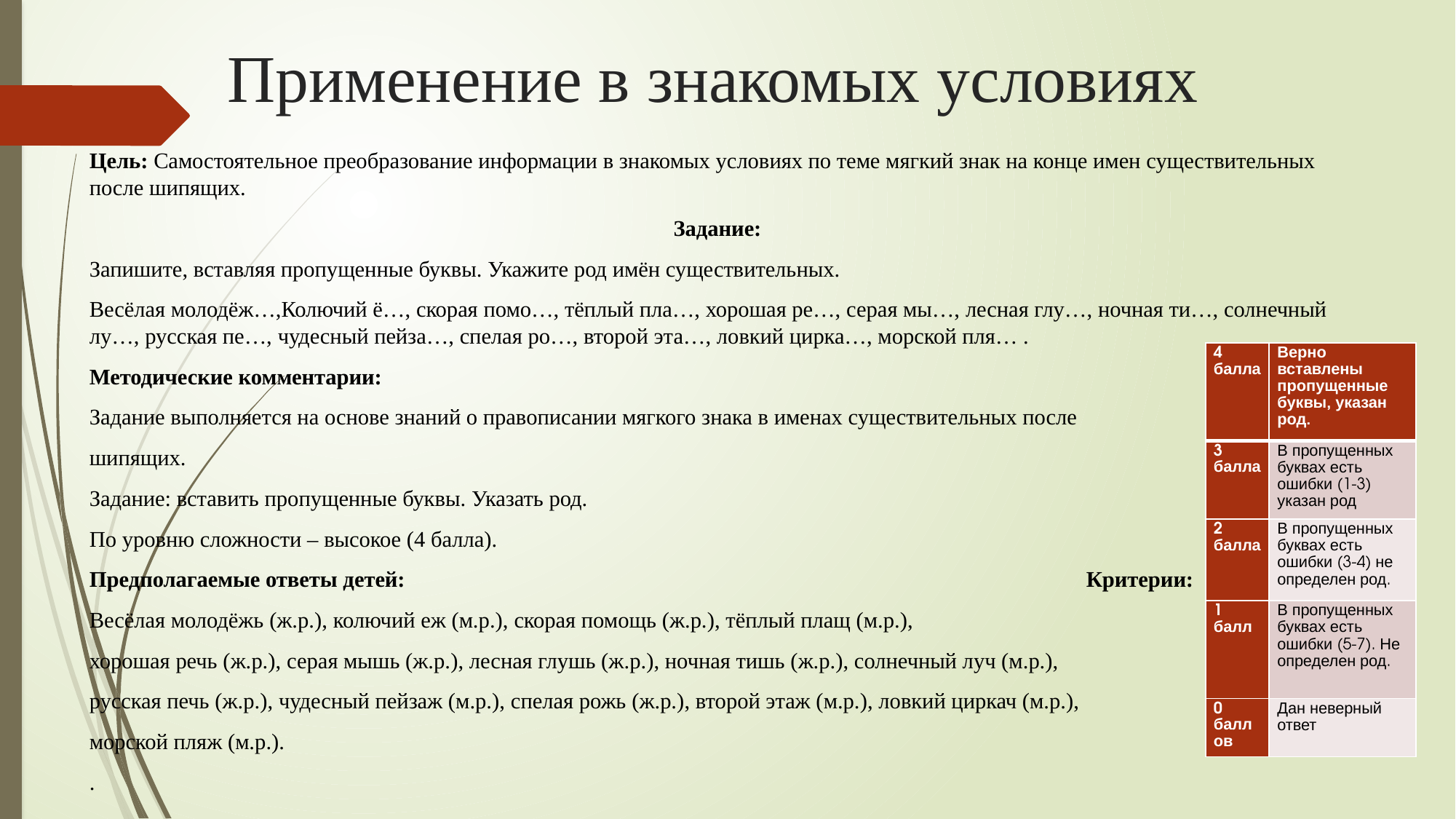

# Применение в знакомых условиях
Цель: Самостоятельное преобразование информации в знакомых условиях по теме мягкий знак на конце имен существительных после шипящих.
Задание:
Запишите, вставляя пропущенные буквы. Укажите род имён существительных.
Весёлая молодёж…,Колючий ё…, скорая помо…, тёплый пла…, хорошая ре…, серая мы…, лесная глу…, ночная ти…, солнечный лу…, русская пе…, чудесный пейза…, спелая ро…, второй эта…, ловкий цирка…, морской пля… .
Методические комментарии:
Задание выполняется на основе знаний о правописании мягкого знака в именах существительных после
шипящих.
Задание: вставить пропущенные буквы. Указать род.
По уровню сложности – высокое (4 балла).
Предполагаемые ответы детей:                                                                                                                         Критерии:
Весёлая молодёжь (ж.р.), колючий еж (м.р.), скорая помощь (ж.р.), тёплый плащ (м.р.),
хорошая речь (ж.р.), серая мышь (ж.р.), лесная глушь (ж.р.), ночная тишь (ж.р.), солнечный луч (м.р.),
русская печь (ж.р.), чудесный пейзаж (м.р.), спелая рожь (ж.р.), второй этаж (м.р.), ловкий циркач (м.р.),
морской пляж (м.р.).
.

| 4 балла | Верно вставлены пропущенные буквы, указан род. |
| --- | --- |
| 3 балла | В пропущенных буквах есть ошибки (1-3) указан род |
| 2 балла | В пропущенных буквах есть ошибки (3-4) не определен род. |
| 1 балл | В пропущенных буквах есть ошибки (5-7). Не определен род. |
| 0 баллов | Дан неверный ответ |